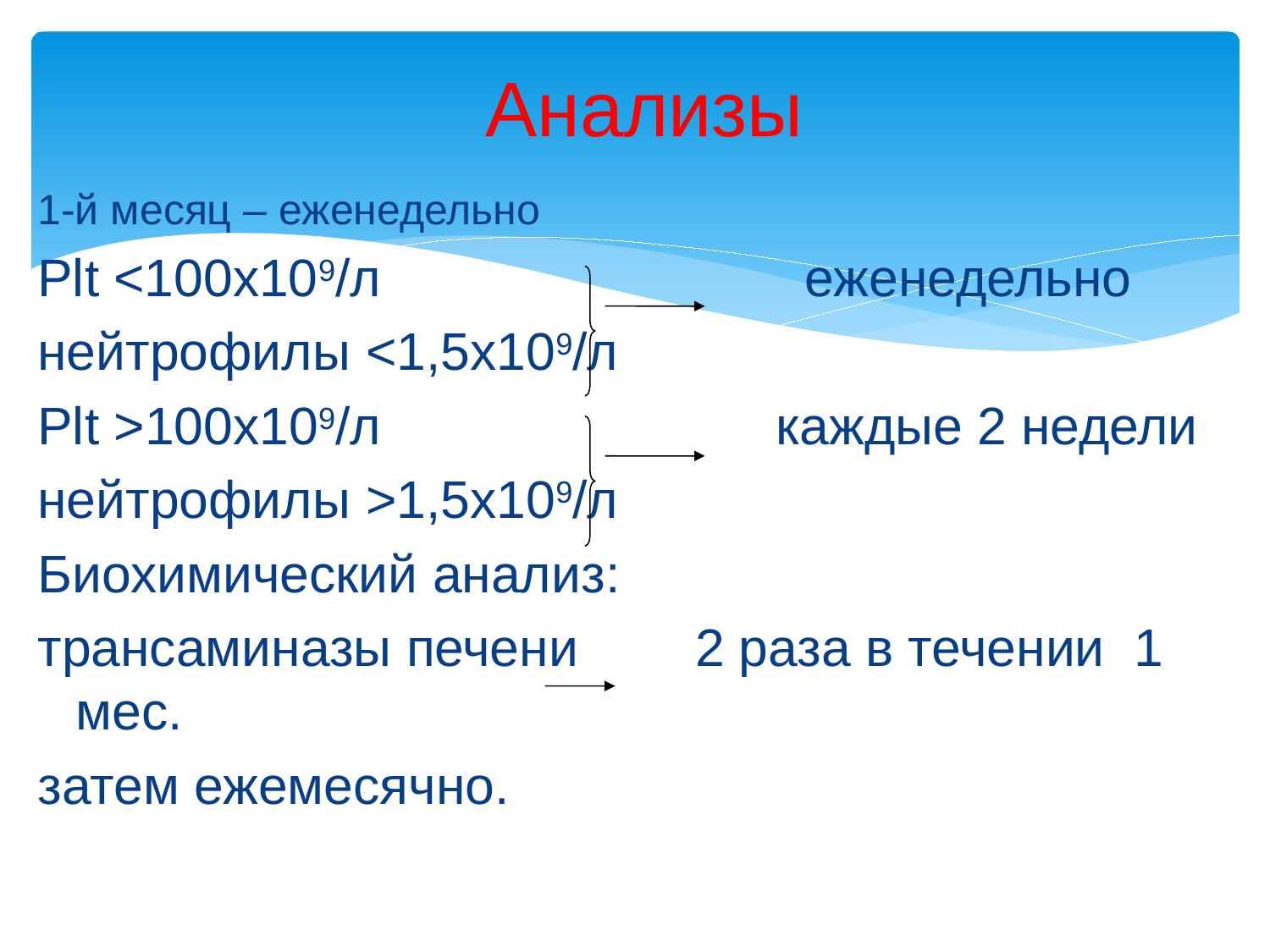

# Анализы
1-й месяц – еженедельно
Plt <100x109/л                             еженедельно
нейтрофилы <1,5x109/л
Plt >100x109/л                           каждые 2 недели
нейтрофилы >1,5x109/л
Биохимический анализ:
трансаминазы печени        2 раза в течении  1 мес.
затем ежемесячно.